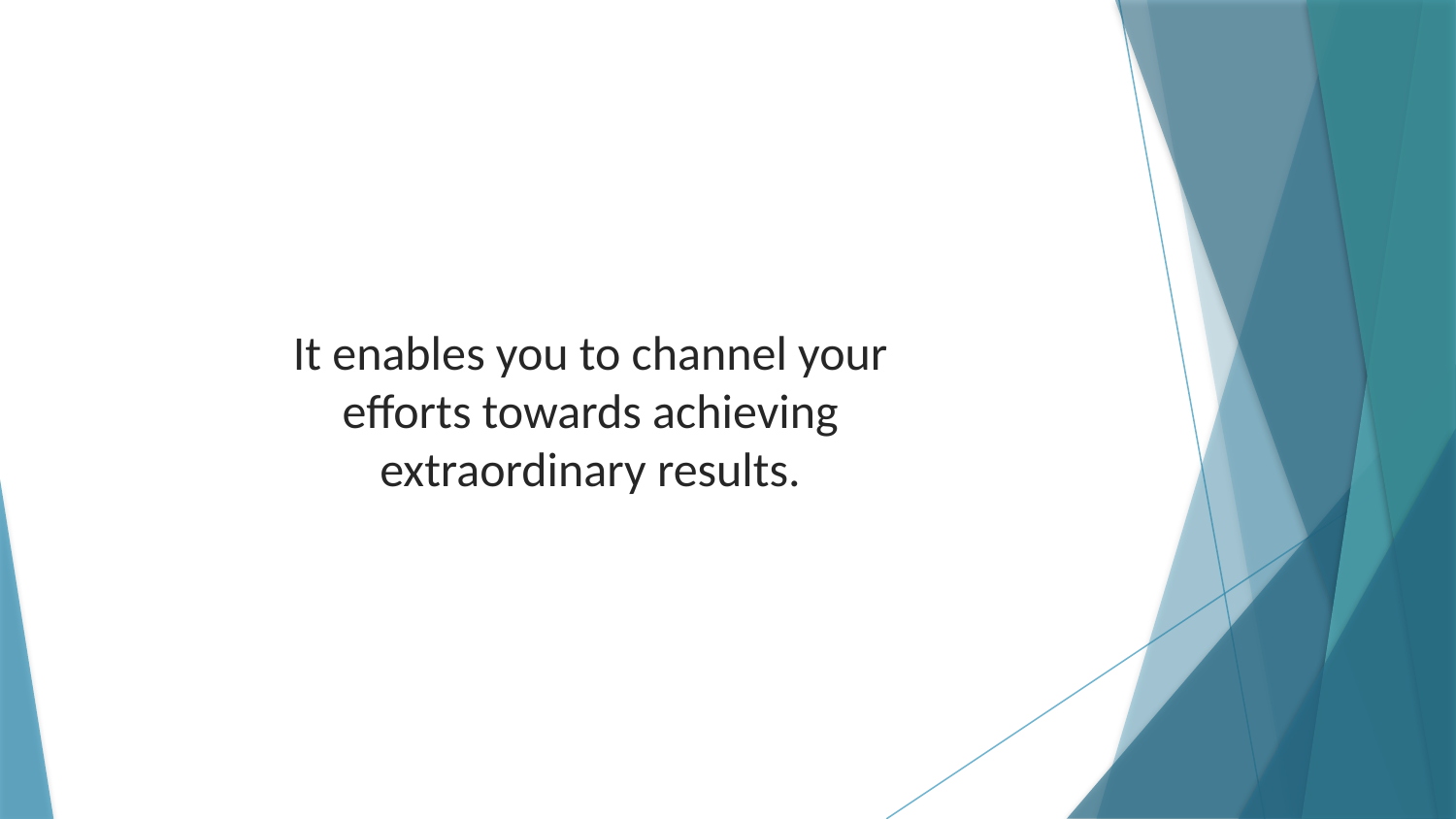

It enables you to channel your efforts towards achieving extraordinary results.